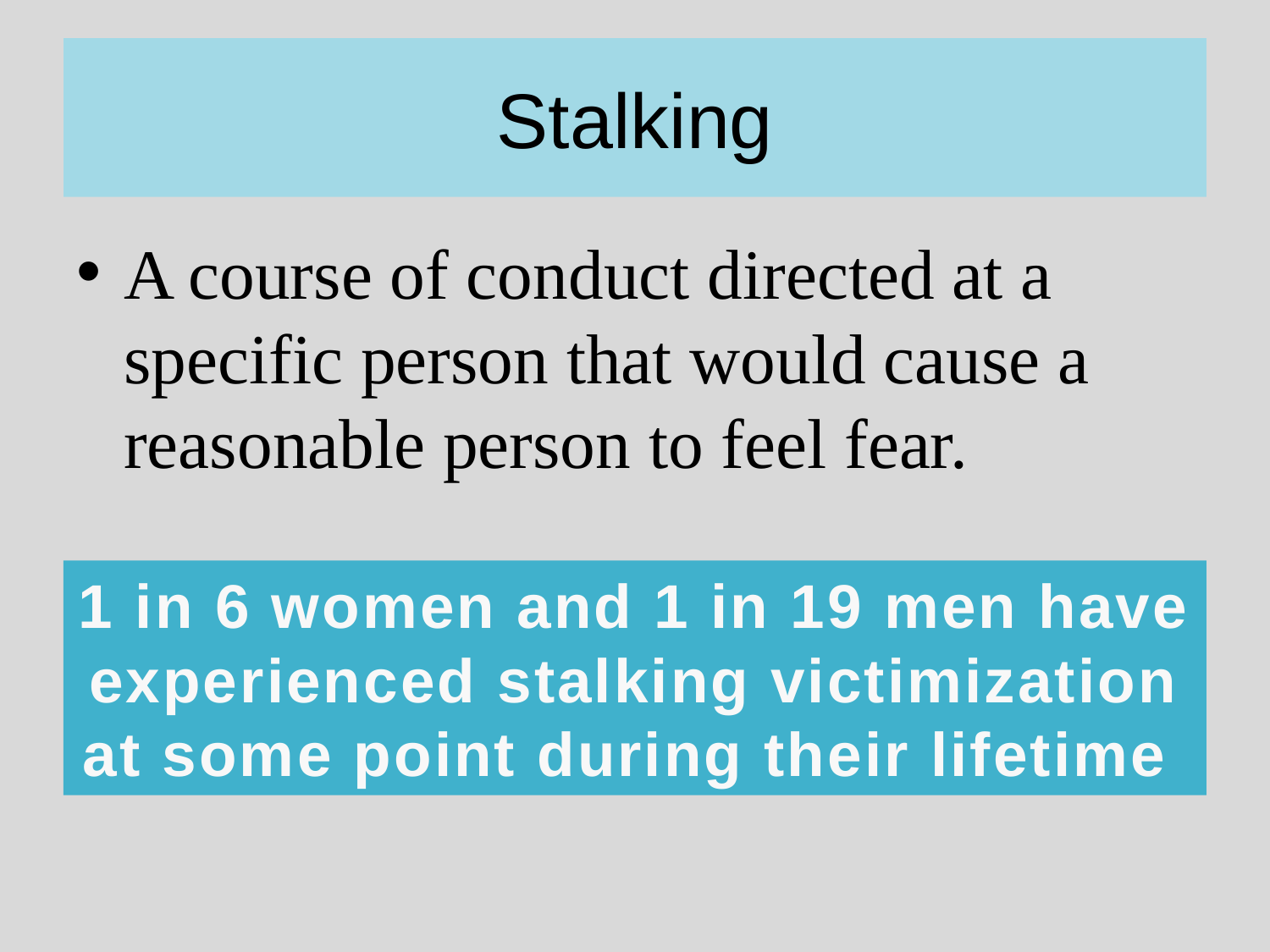

# Stalking
A course of conduct directed at a specific person that would cause a reasonable person to feel fear.
1 in 6 women and 1 in 19 men have experienced stalking victimization at some point during their lifetime